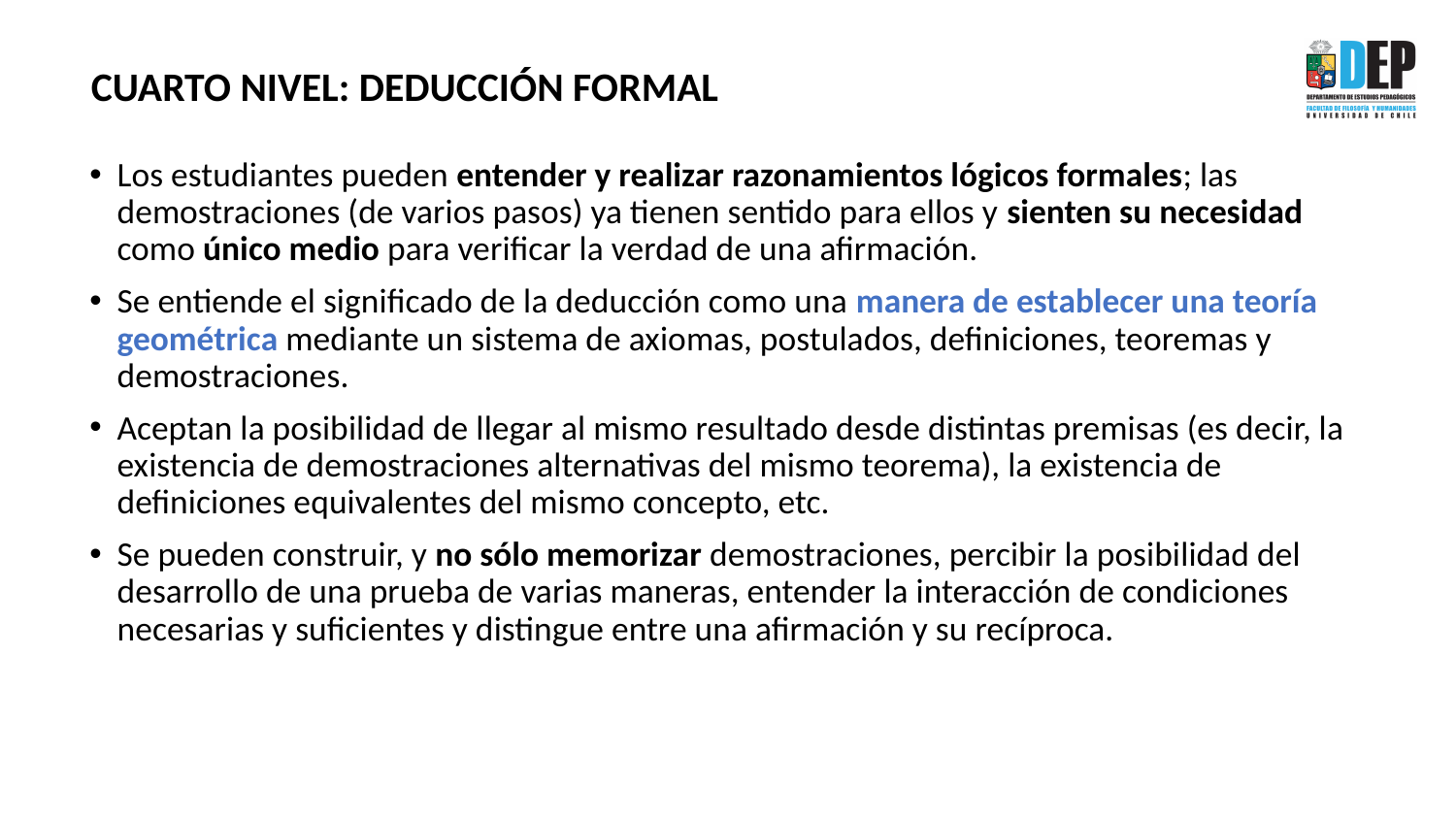

CUARTO NIVEL: DEDUCCIÓN FORMAL
Los estudiantes pueden entender y realizar razonamientos lógicos formales; las demostraciones (de varios pasos) ya tienen sentido para ellos y sienten su necesidad como único medio para verificar la verdad de una afirmación.
Se entiende el significado de la deducción como una manera de establecer una teoría geométrica mediante un sistema de axiomas, postulados, definiciones, teoremas y demostraciones.
Aceptan la posibilidad de llegar al mismo resultado desde distintas premisas (es decir, la existencia de demostraciones alternativas del mismo teorema), la existencia de definiciones equivalentes del mismo concepto, etc.
Se pueden construir, y no sólo memorizar demostraciones, percibir la posibilidad del desarrollo de una prueba de varias maneras, entender la interacción de condiciones necesarias y suficientes y distingue entre una afirmación y su recíproca.